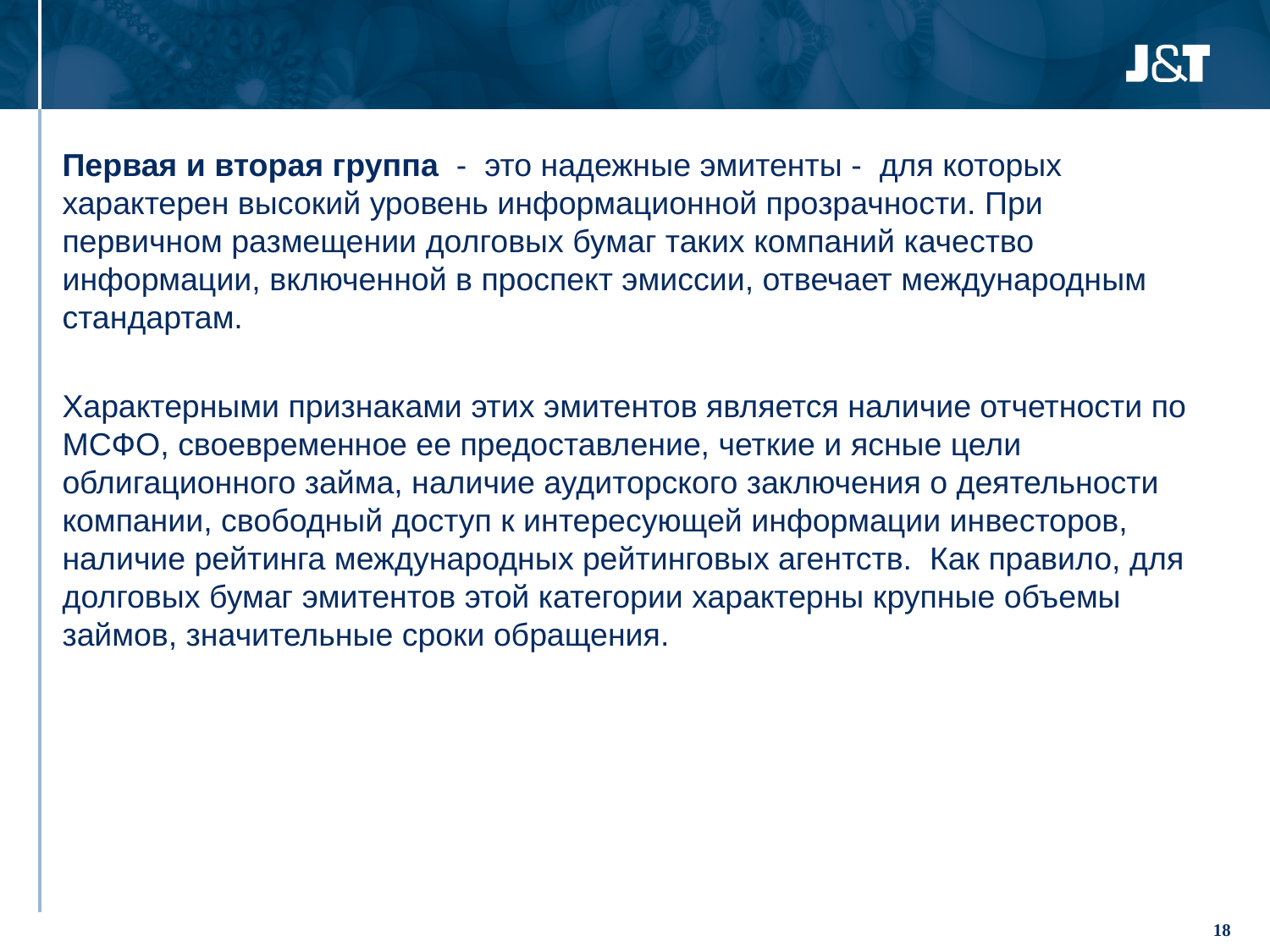

Первая и вторая группа  -  это надежные эмитенты -  для которых характерен высокий уровень информационной прозрачности. При первичном размещении долговых бумаг таких компаний качество информации, включенной в проспект эмиссии, отвечает международным стандартам.

Характерными признаками этих эмитентов является наличие отчетности по МСФО, своевременное ее предоставление, четкие и ясные цели облигационного займа, наличие аудиторского заключения о деятельности компании, свободный доступ к интересующей информации инвесторов, наличие рейтинга международных рейтинговых агентств.  Как правило, для долговых бумаг эмитентов этой категории характерны крупные объемы займов, значительные сроки обращения.
18